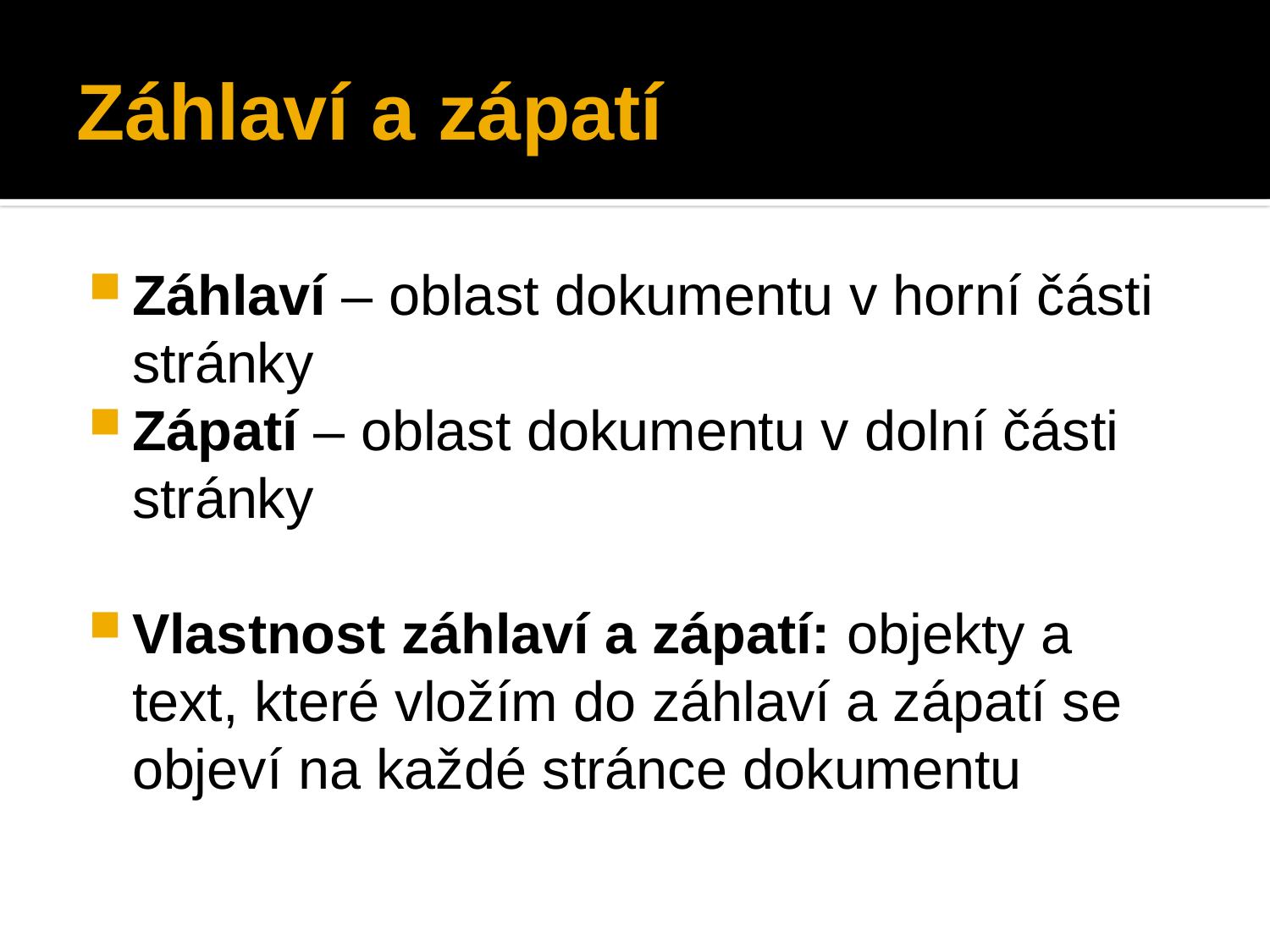

# Záhlaví a zápatí
Záhlaví – oblast dokumentu v horní části stránky
Zápatí – oblast dokumentu v dolní části stránky

Vlastnost záhlaví a zápatí: objekty a text, které vložím do záhlaví a zápatí se objeví na každé stránce dokumentu